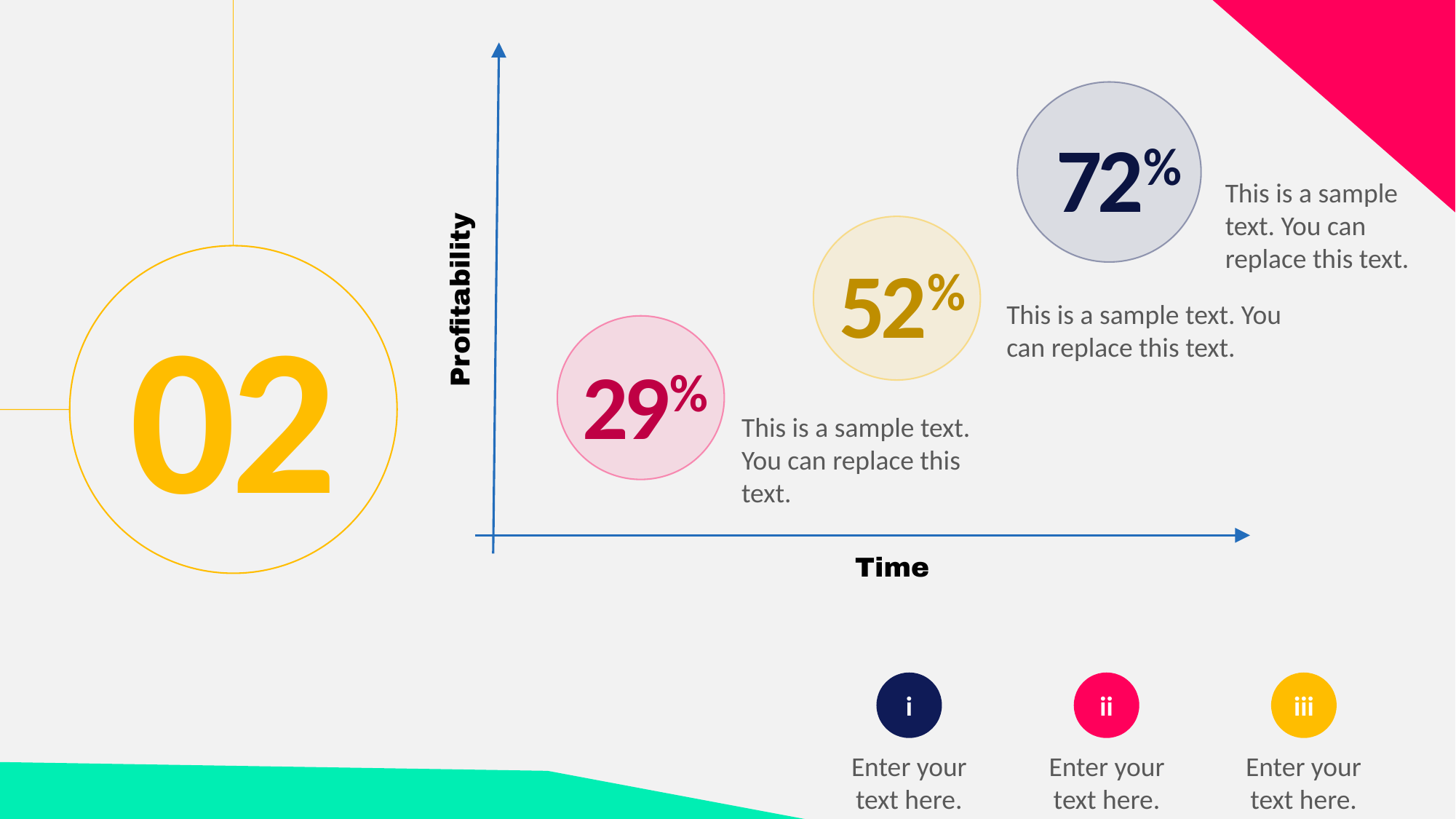

Profitability
Time

72%
This is a sample text. You can replace this text.

52%

02
This is a sample text. You can replace this text.

29%

This is a sample text. You can replace this text.
i
Enter your text here.
ii
Enter your text here.
iii
Enter your text here.